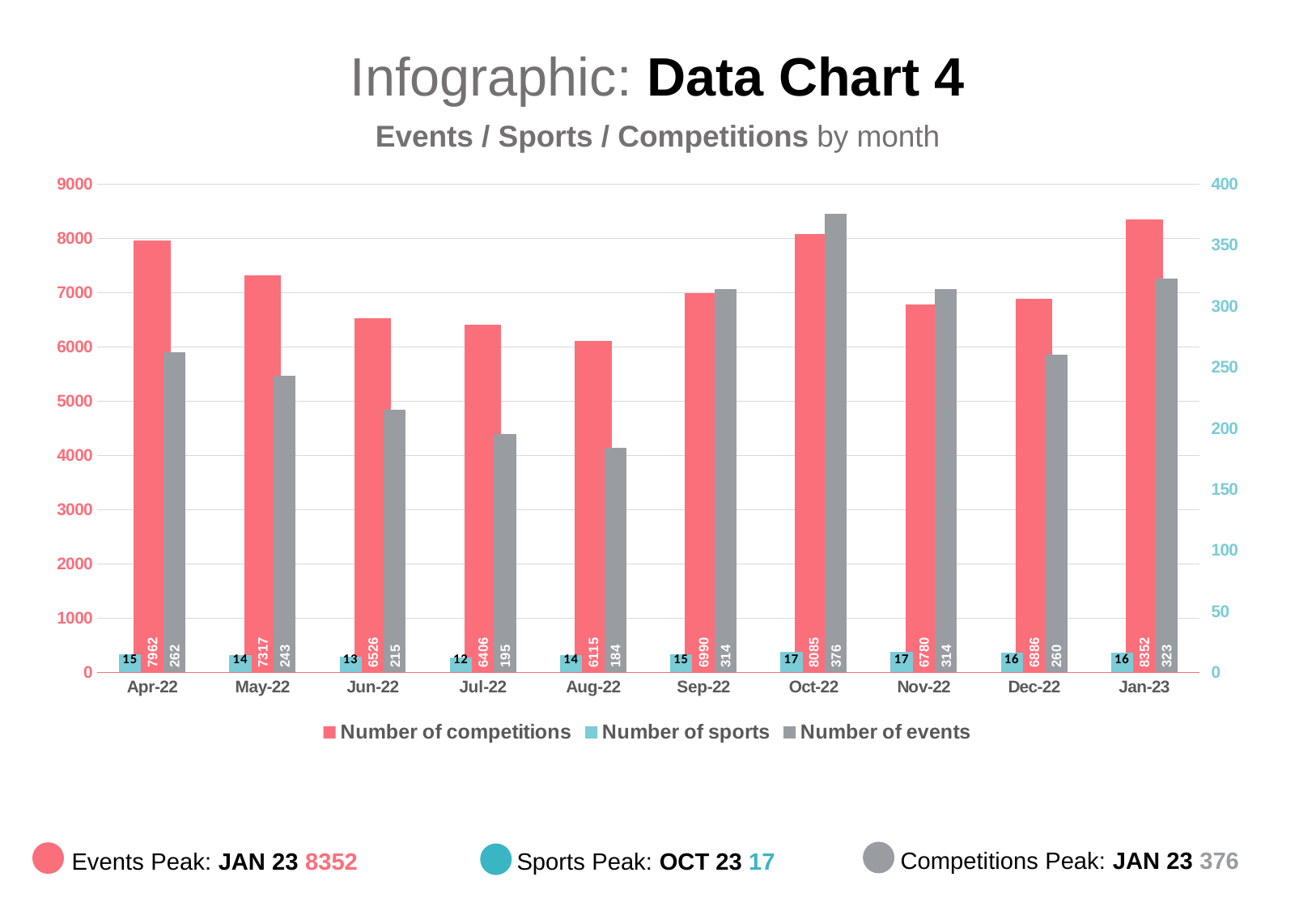

# Infographic: Data Chart 4
Events / Sports / Competitions by month

### Chart

| Category | Number of competitions | Number of sports | Number of events |
|---|---|---|---|
| 44652 | 7962.0 | 15.0 | 262.0 |
| 44682 | 7317.0 | 14.0 | 243.0 |
| 44713 | 6526.0 | 13.0 | 215.0 |
| 44743 | 6406.0 | 12.0 | 195.0 |
| 44774 | 6115.0 | 14.0 | 184.0 |
| 44805 | 6990.0 | 15.0 | 314.0 |
| 44835 | 8085.0 | 17.0 | 376.0 |
| 44866 | 6780.0 | 17.0 | 314.0 |
| 44896 | 6886.0 | 16.0 | 260.0 |
| 44927 | 8352.0 | 16.0 | 323.0 |

Competitions Peak: JAN 23 376

Events Peak: JAN 23 8352
Sports Peak: OCT 23 17